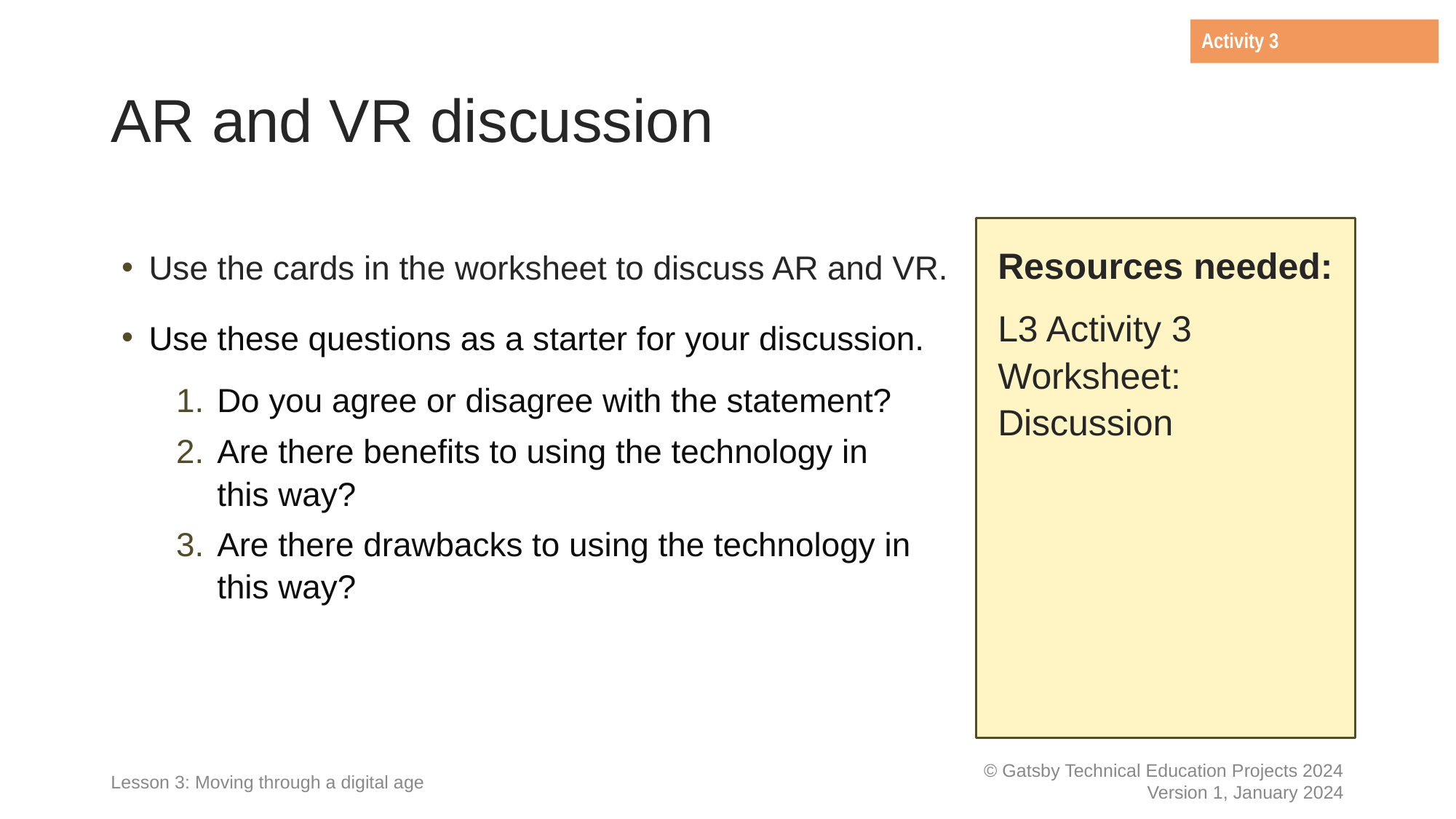

Activity 3
# AR and VR discussion
Use the cards in the worksheet to discuss AR and VR.
Use these questions as a starter for your discussion.
Do you agree or disagree with the statement?
Are there benefits to using the technology in
this way?
Are there drawbacks to using the technology in this way?

Resources needed:
L3 Activity 3 Worksheet: Discussion
Lesson 3: Moving through a digital age